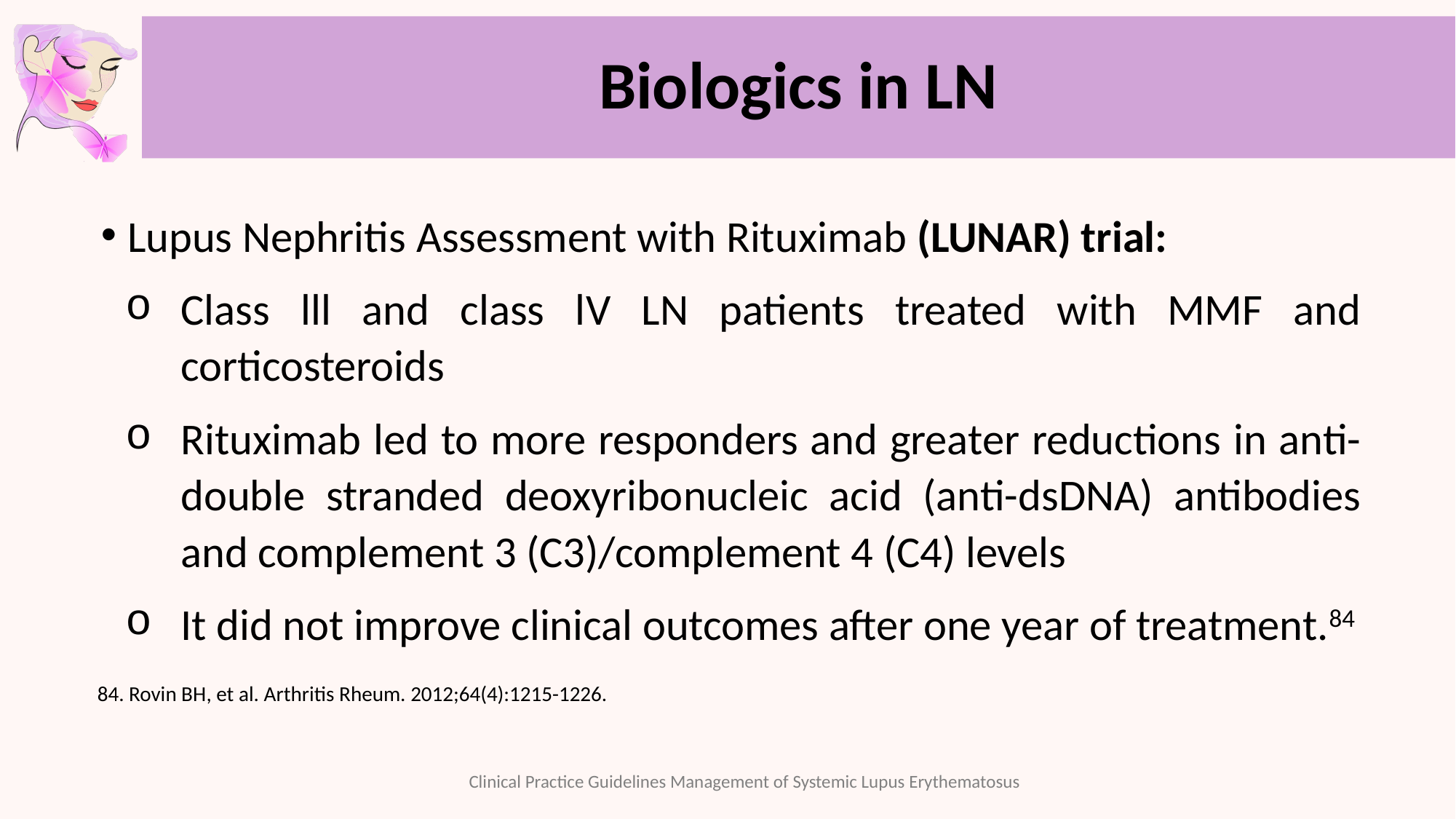

# Biologics in LN
Lupus Nephritis Assessment with Rituximab (LUNAR) trial:
Class lll and class lV LN patients treated with MMF and corticosteroids
Rituximab led to more responders and greater reductions in anti-double stranded deoxyribonucleic acid (anti-dsDNA) antibodies and complement 3 (C3)/complement 4 (C4) levels
It did not improve clinical outcomes after one year of treatment.84

84. Rovin BH, et al. Arthritis Rheum. 2012;64(4):1215-1226.